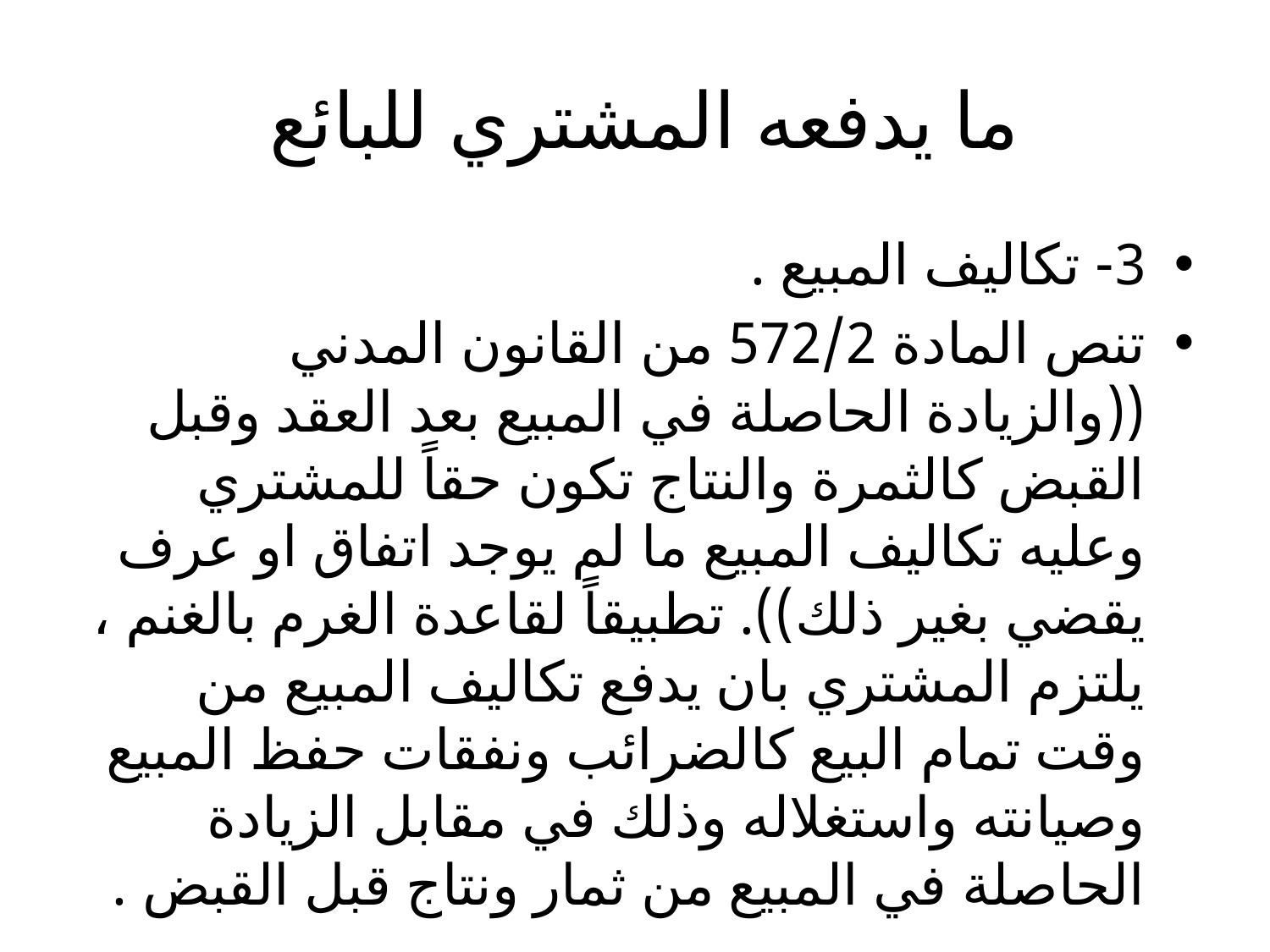

# ما يدفعه المشتري للبائع
3- تكاليف المبيع .
تنص المادة 572/2 من القانون المدني ((والزيادة الحاصلة في المبيع بعد العقد وقبل القبض كالثمرة والنتاج تكون حقاً للمشتري وعليه تكاليف المبيع ما لم يوجد اتفاق او عرف يقضي بغير ذلك)). تطبيقاً لقاعدة الغرم بالغنم ، يلتزم المشتري بان يدفع تكاليف المبيع من وقت تمام البيع كالضرائب ونفقات حفظ المبيع وصيانته واستغلاله وذلك في مقابل الزيادة الحاصلة في المبيع من ثمار ونتاج قبل القبض .